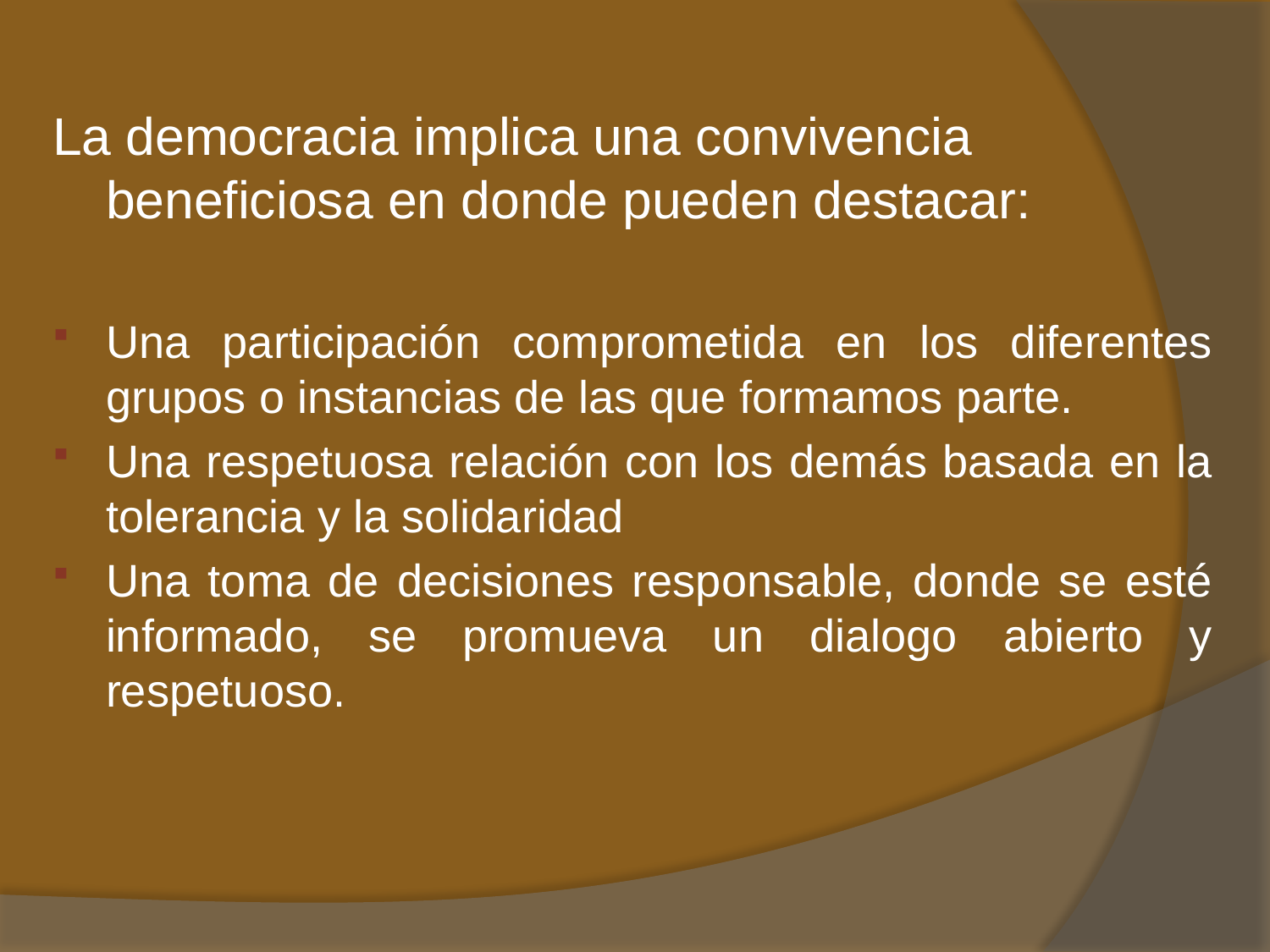

La democracia implica una convivencia beneficiosa en donde pueden destacar:

Una participación comprometida en los diferentes grupos o instancias de las que formamos parte.
Una respetuosa relación con los demás basada en la tolerancia y la solidaridad
Una toma de decisiones responsable, donde se esté informado, se promueva un dialogo abierto y respetuoso.